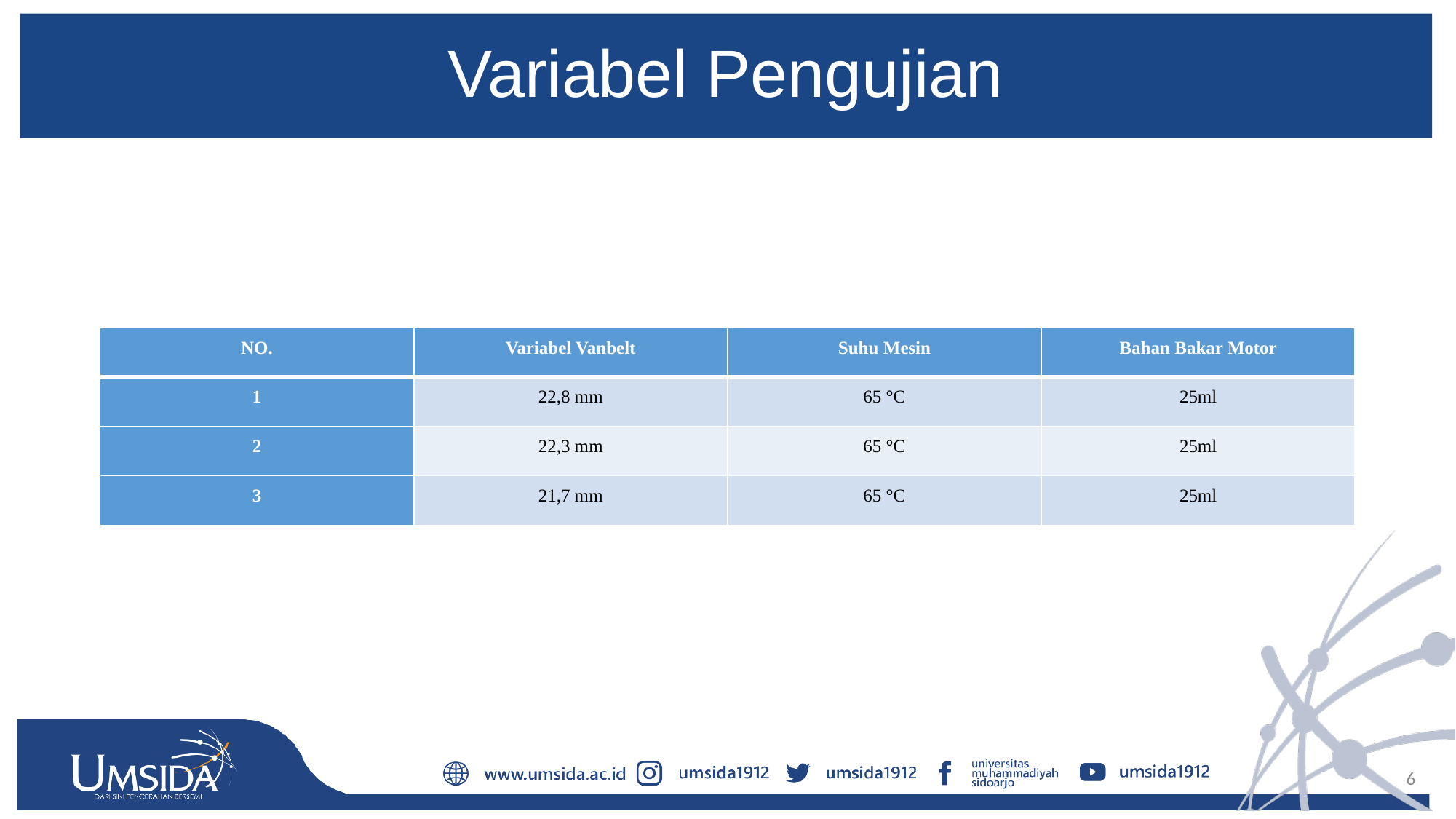

# Variabel Pengujian

| NO. | Variabel Vanbelt | Suhu Mesin | Bahan Bakar Motor |
| --- | --- | --- | --- |
| 1 | 22,8 mm | 65 °C | 25ml |
| 2 | 22,3 mm | 65 °C | 25ml |
| 3 | 21,7 mm | 65 °C | 25ml |